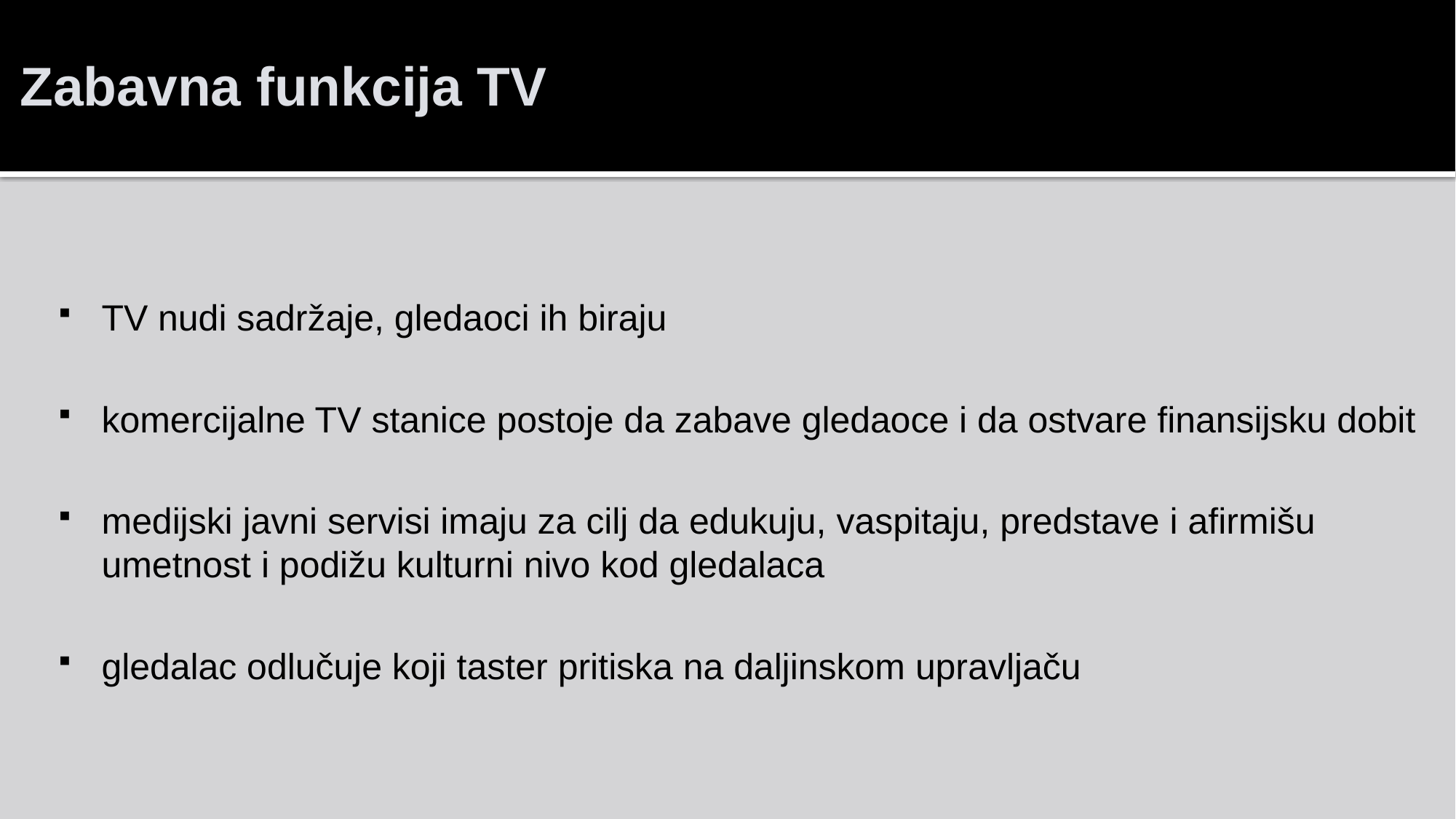

# Zabavna funkcija TV

TV nudi sadržaje, gledaoci ih biraju

komercijalne TV stanice postoje da zabave gledaoce i da ostvare finansijsku dobit

medijski javni servisi imaju za cilj da edukuju, vaspitaju, predstave i afirmišu umetnost i podižu kulturni nivo kod gledalaca

gledalac odlučuje koji taster pritiska na daljinskom upravljaču